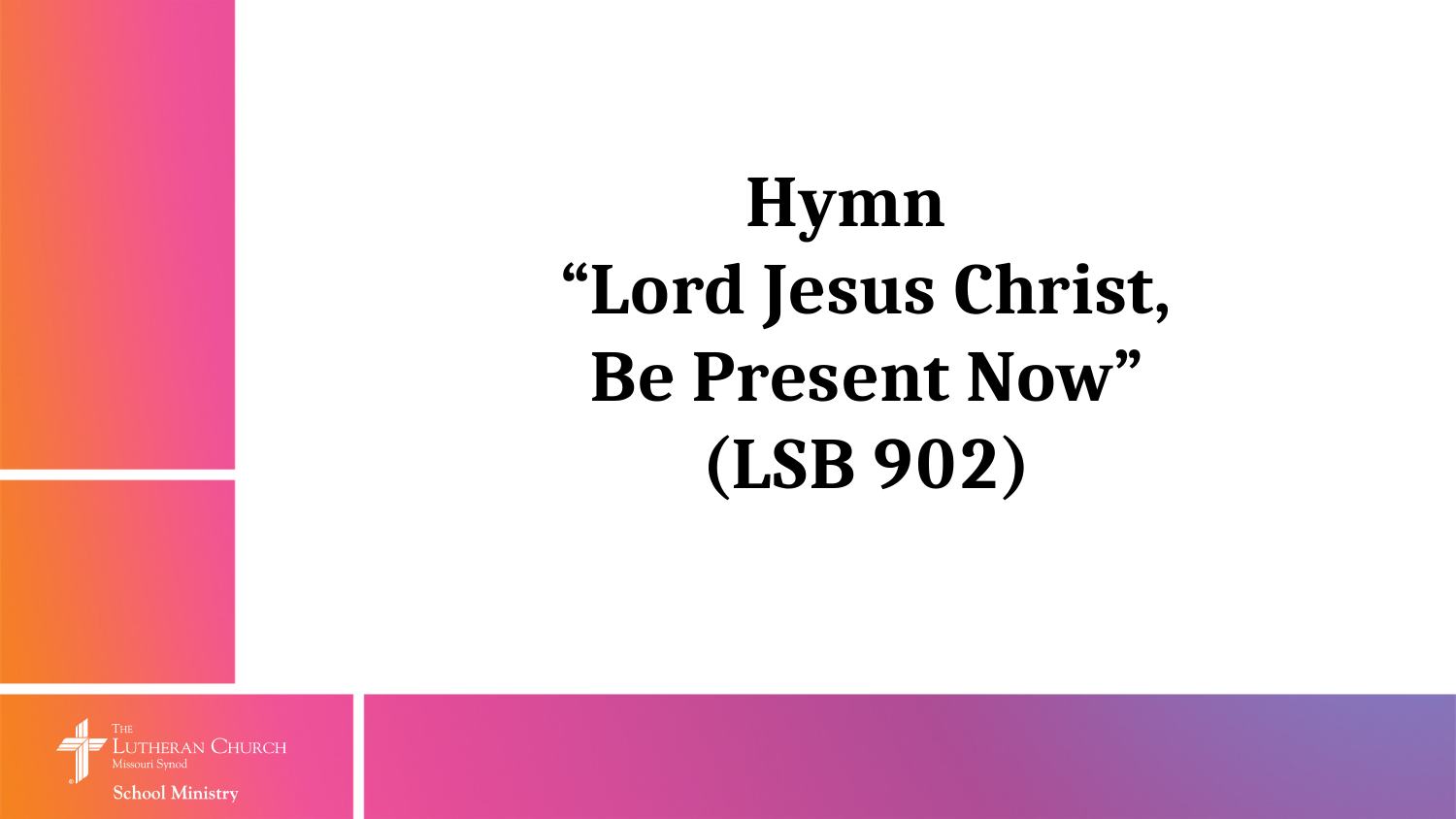

Hymn
“Lord Jesus Christ,
Be Present Now”
(LSB 902)